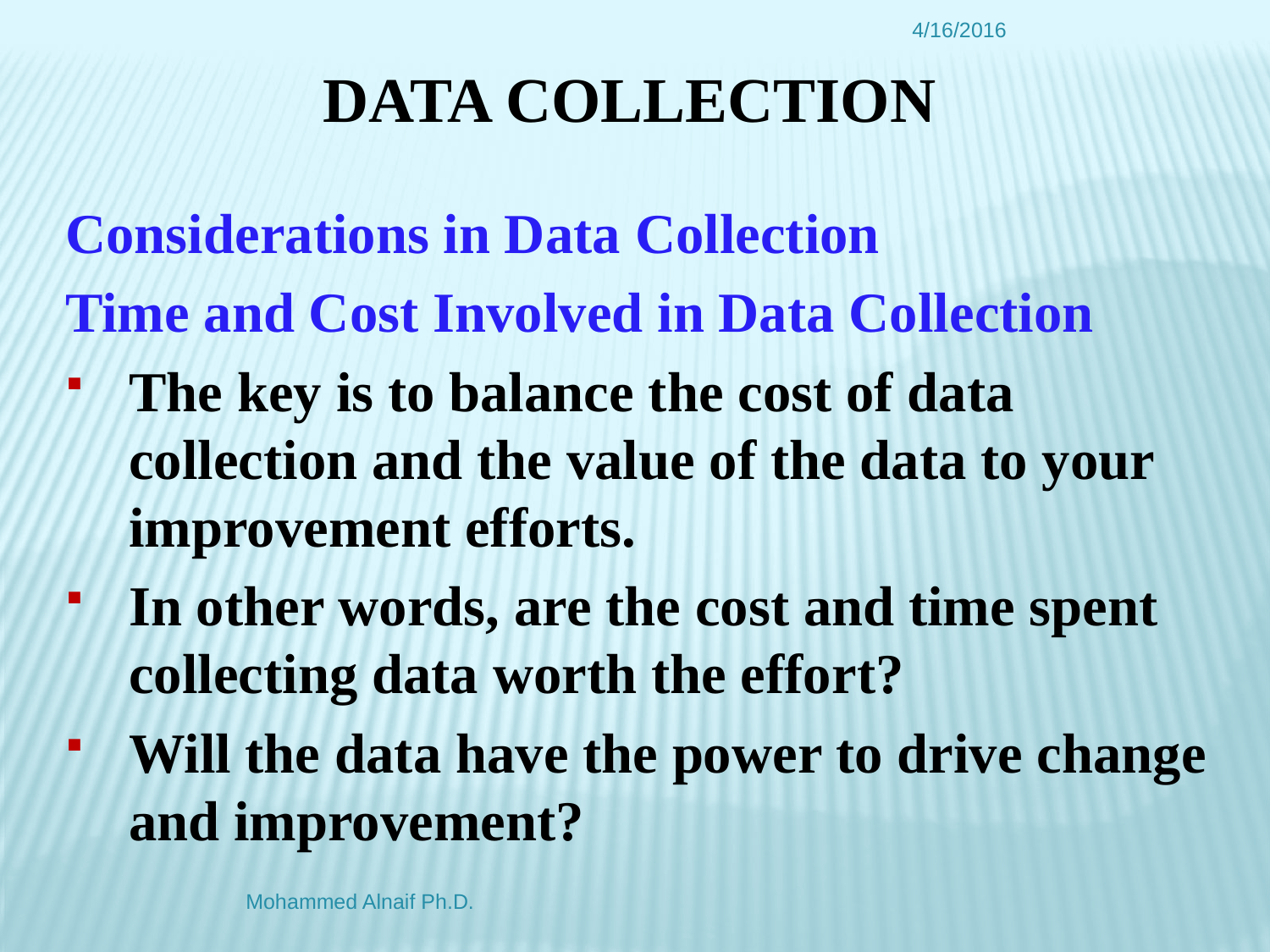

4/16/2016
# Data Collection
Considerations in Data Collection
Time and Cost Involved in Data Collection
The key is to balance the cost of data collection and the value of the data to your improvement efforts.
In other words, are the cost and time spent collecting data worth the effort?
Will the data have the power to drive change and improvement?
Mohammed Alnaif Ph.D.
12